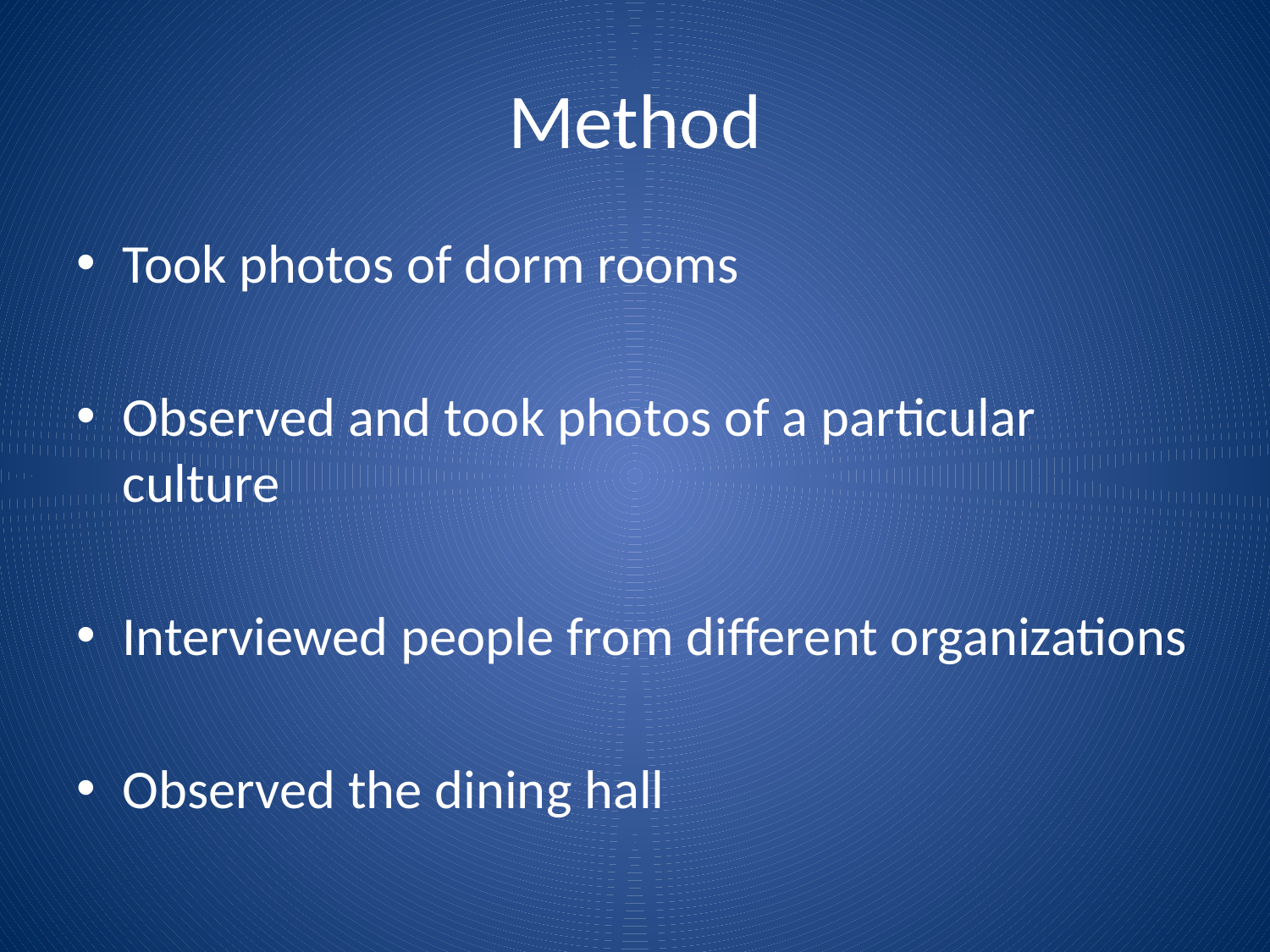

# Method
Took photos of dorm rooms

Observed and took photos of a particular culture

Interviewed people from different organizations

Observed the dining hall